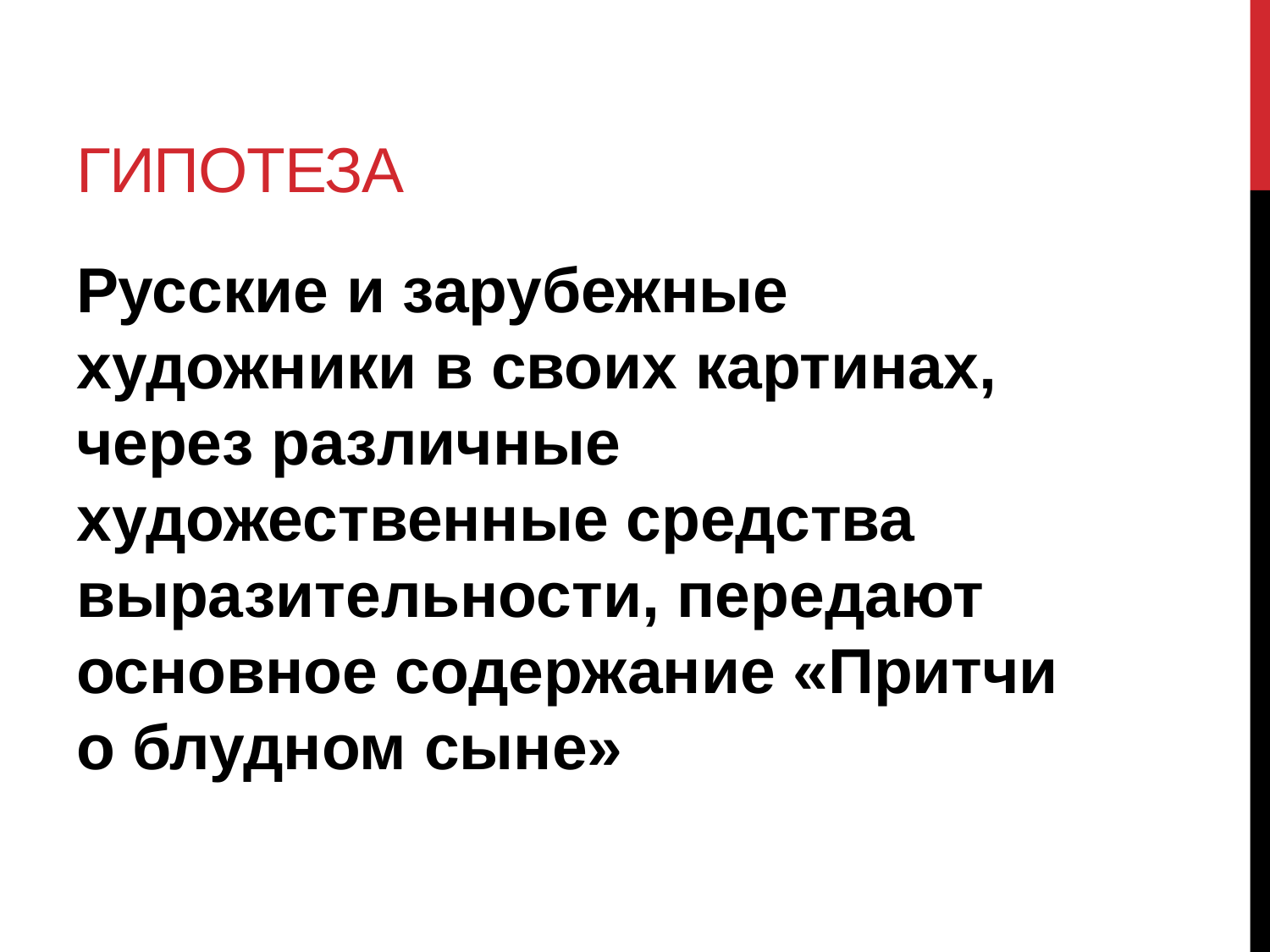

# Гипотеза
Русские и зарубежные художники в своих картинах, через различные художественные средства выразительности, передают основное содержание «Притчи о блудном сыне»